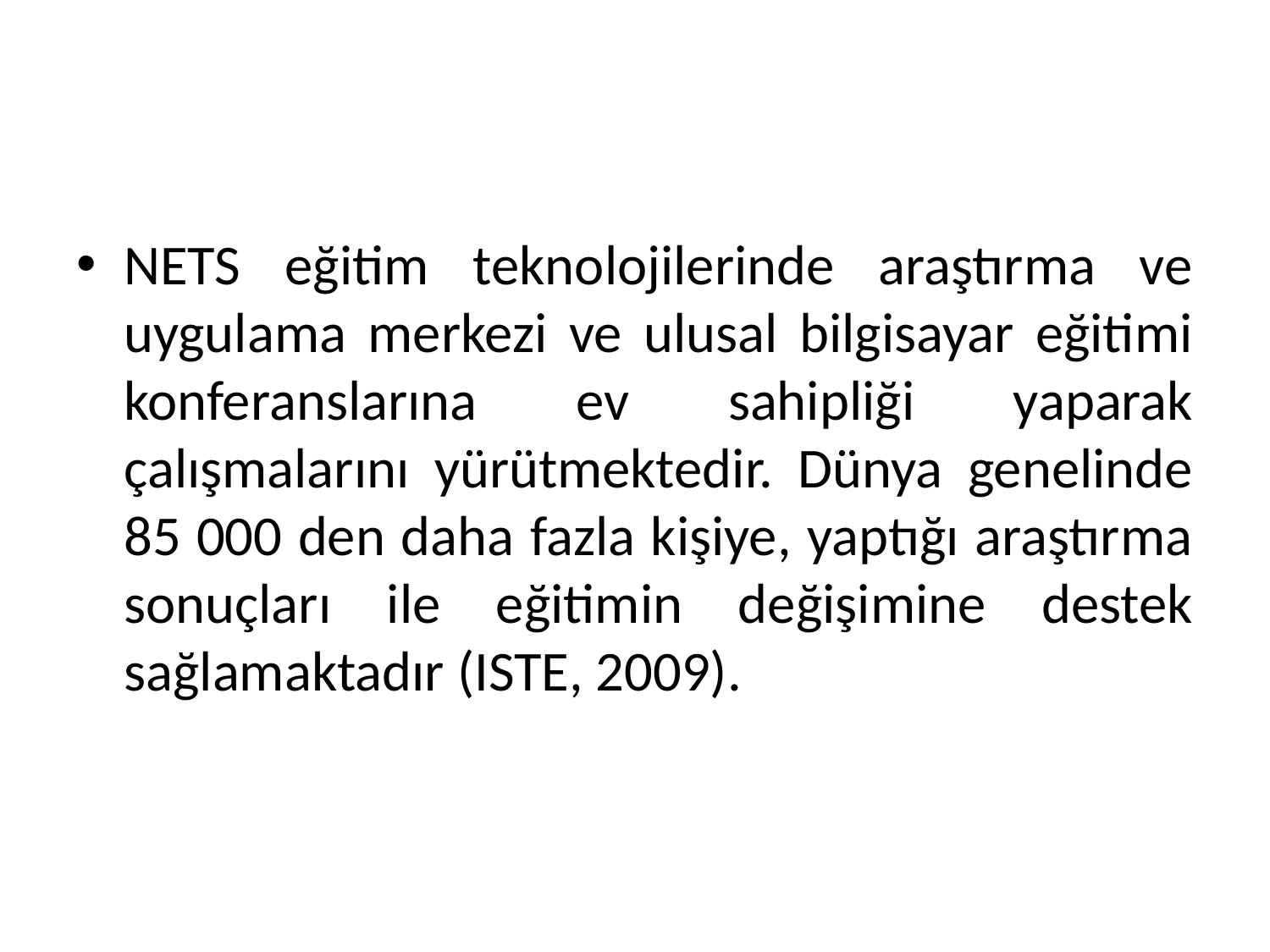

NETS eğitim teknolojilerinde araştırma ve uygulama merkezi ve ulusal bilgisayar eğitimi konferanslarına ev sahipliği yaparak çalışmalarını yürütmektedir. Dünya genelinde 85 000 den daha fazla kişiye, yaptığı araştırma sonuçları ile eğitimin değişimine destek sağlamaktadır (ISTE, 2009).